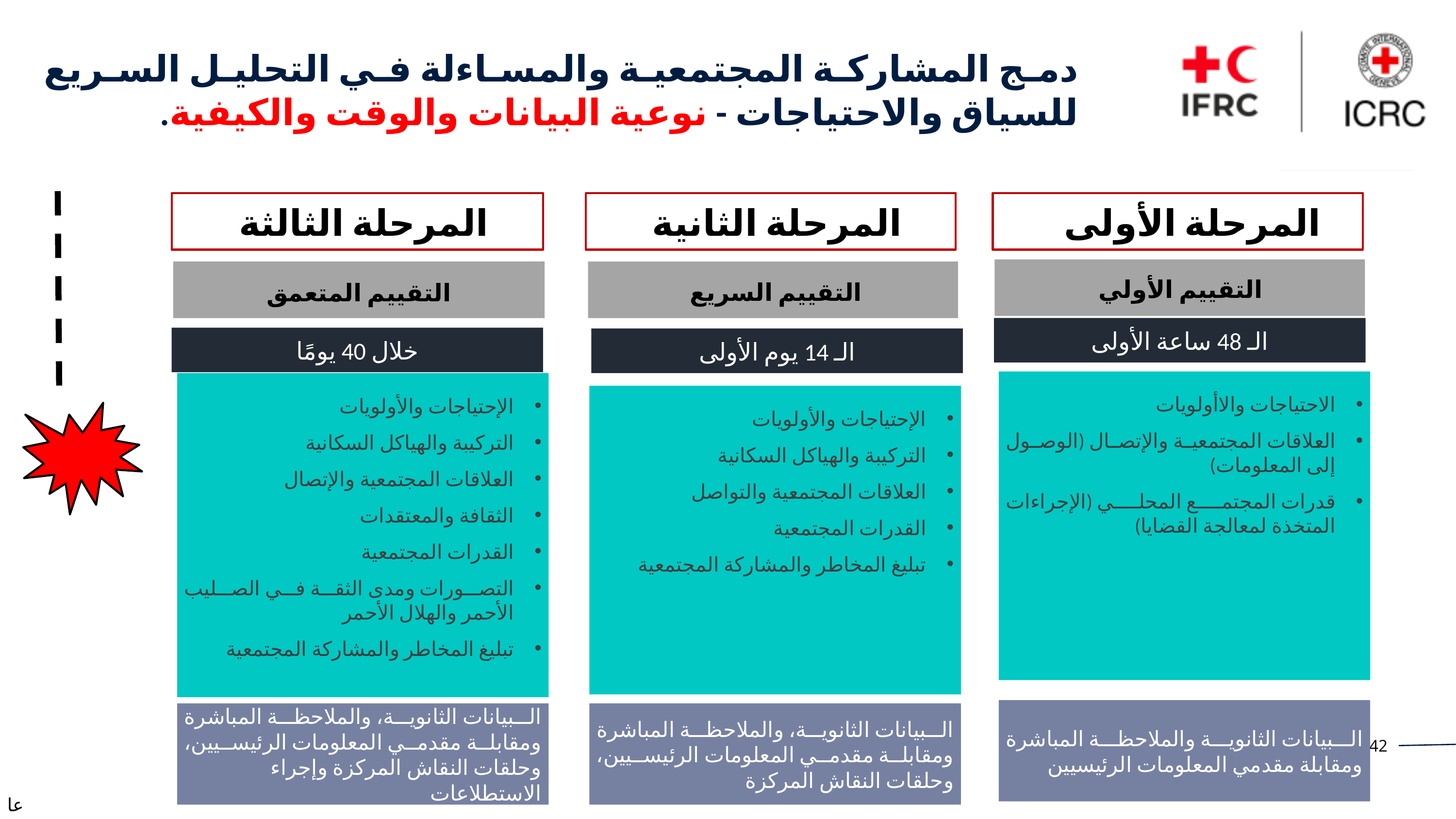

دمج المشاركة المجتمعية والمساءلة في التحليل السريع للسياق والاحتياجات - نوعية البيانات والوقت والكيفية.

المرحلة الثالثة
المرحلة الثانية
المرحلة الأولى
Phase 2

Phase 1

Phase 3

التقييم الأولي
التقييم السريع
التقييم المتعمق
الـ 48 ساعة الأولى
خلال 40 يومًا
الـ 14 يوم الأولى
الاحتياجات والاأولويات
العلاقات المجتمعية والإتصال (الوصول إلى المعلومات)
قدرات المجتمع المحلي (الإجراءات المتخذة لمعالجة القضايا)
الإحتياجات والأولويات
التركيبة والهياكل السكانية
العلاقات المجتمعية والإتصال
الثقافة والمعتقدات
القدرات المجتمعية
التصورات ومدى الثقة في الصليب الأحمر والهلال الأحمر
تبليغ المخاطر والمشاركة المجتمعية
الإحتياجات والأولويات
التركيبة والهياكل السكانية
العلاقات المجتمعية والتواصل
القدرات المجتمعية
تبليغ المخاطر والمشاركة المجتمعية

البيانات الثانوية والملاحظة المباشرة ومقابلة مقدمي المعلومات الرئيسيين
البيانات الثانوية، والملاحظة المباشرة ومقابلة مقدمي المعلومات الرئيسيين، وحلقات النقاش المركزة وإجراء الاستطلاعات
البيانات الثانوية، والملاحظة المباشرة ومقابلة مقدمي المعلومات الرئيسيين، وحلقات النقاش المركزة
عام